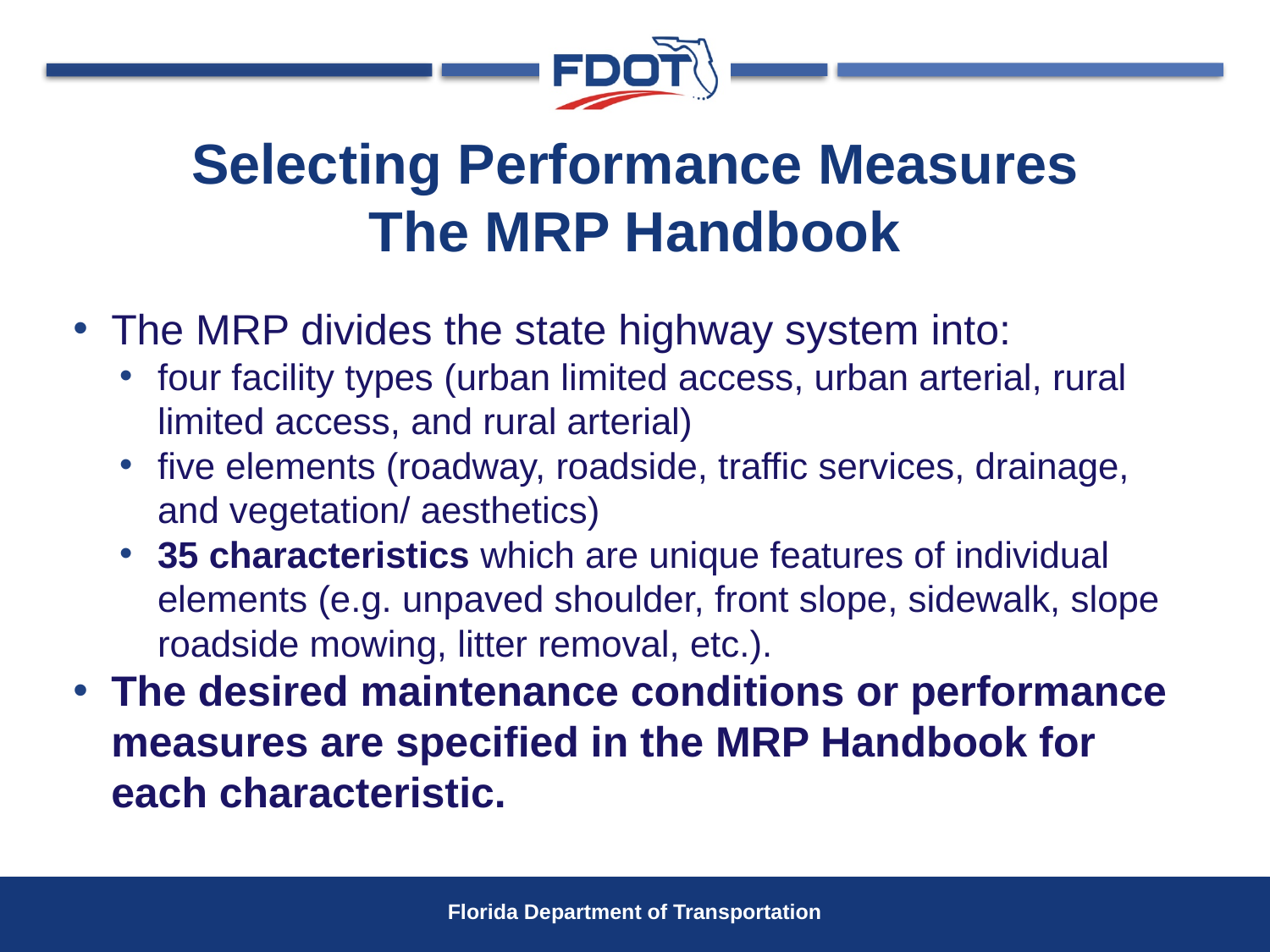

# Selecting Performance Measures The MRP Handbook
The MRP divides the state highway system into:
four facility types (urban limited access, urban arterial, rural limited access, and rural arterial)
five elements (roadway, roadside, traffic services, drainage, and vegetation/ aesthetics)
35 characteristics which are unique features of individual elements (e.g. unpaved shoulder, front slope, sidewalk, slope roadside mowing, litter removal, etc.).
The desired maintenance conditions or performance measures are specified in the MRP Handbook for each characteristic.